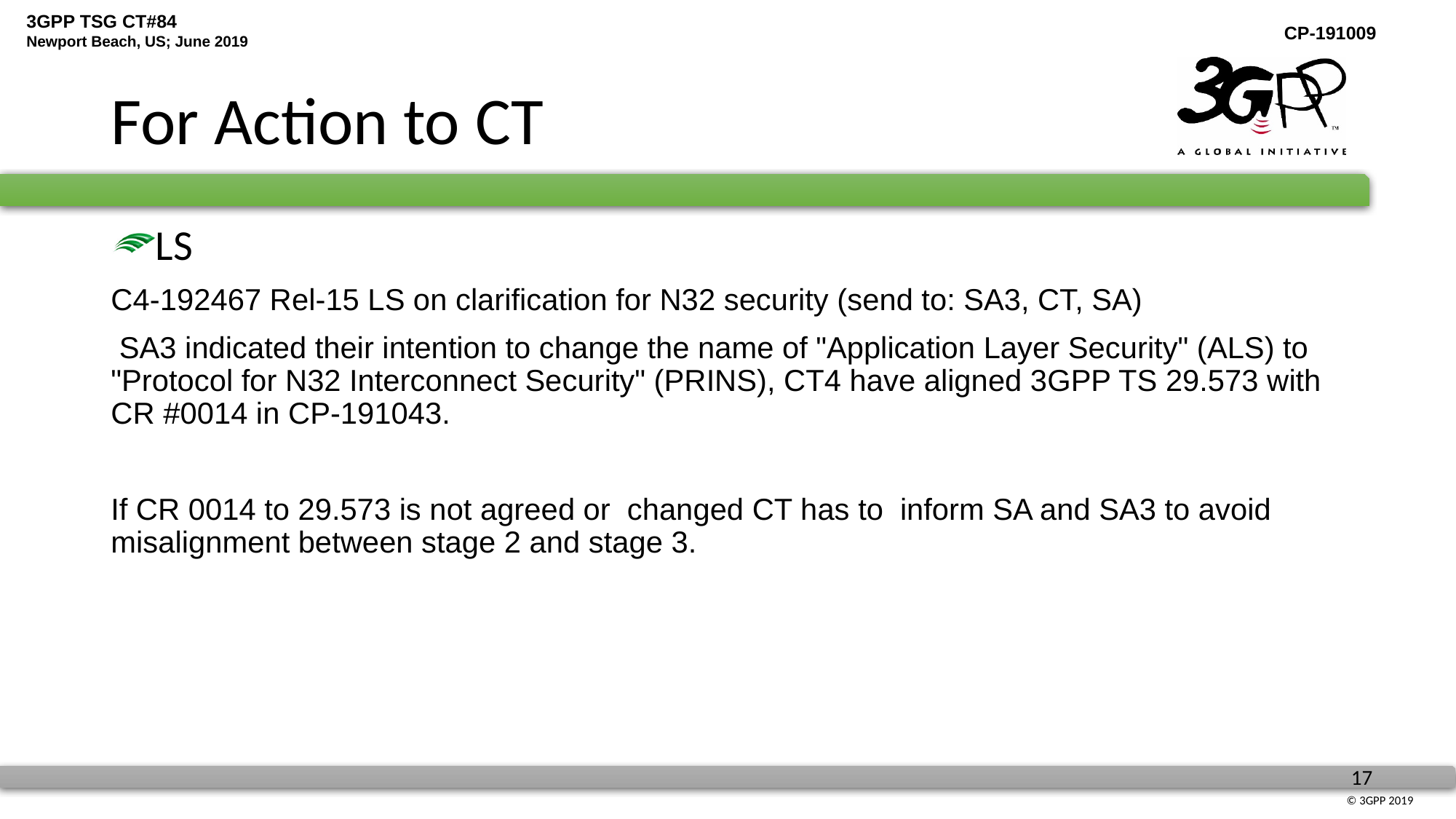

# For Action to CT
LS
C4-192467 Rel-15 LS on clarification for N32 security (send to: SA3, CT, SA)
 SA3 indicated their intention to change the name of "Application Layer Security" (ALS) to "Protocol for N32 Interconnect Security" (PRINS), CT4 have aligned 3GPP TS 29.573 with CR #0014 in CP-191043.

If CR 0014 to 29.573 is not agreed or  changed CT has to  inform SA and SA3 to avoid misalignment between stage 2 and stage 3.